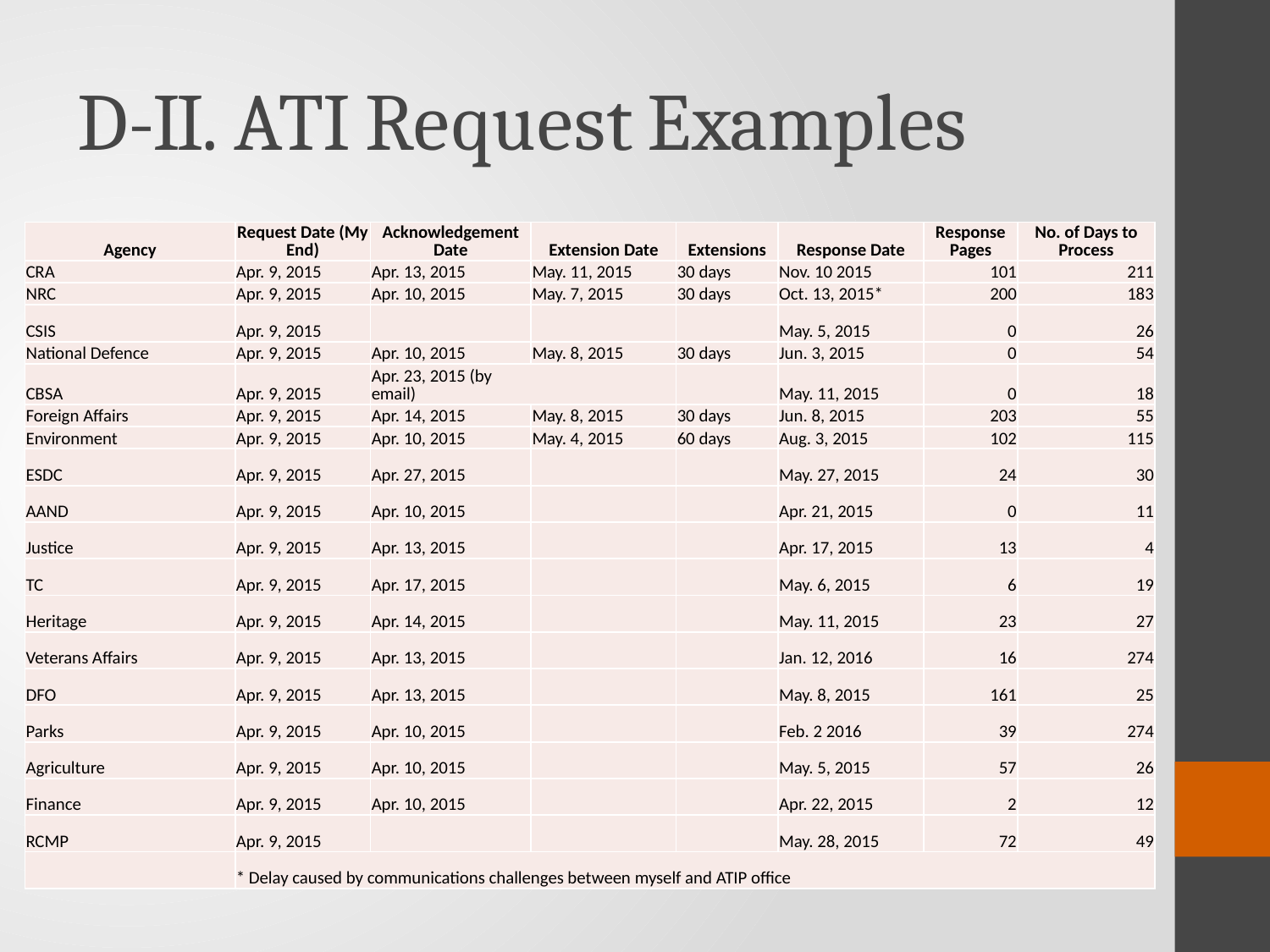

# D-II. ATI Request Examples
| Agency | Request Date (My End) | Acknowledgement Date | Extension Date | Extensions | Response Date | Response Pages | No. of Days to Process |
| --- | --- | --- | --- | --- | --- | --- | --- |
| CRA | Apr. 9, 2015 | Apr. 13, 2015 | May. 11, 2015 | 30 days | Nov. 10 2015 | 101 | 211 |
| NRC | Apr. 9, 2015 | Apr. 10, 2015 | May. 7, 2015 | 30 days | Oct. 13, 2015\* | 200 | 183 |
| CSIS | Apr. 9, 2015 |  |  |  | May. 5, 2015 | 0 | 26 |
| National Defence | Apr. 9, 2015 | Apr. 10, 2015 | May. 8, 2015 | 30 days | Jun. 3, 2015 | 0 | 54 |
| CBSA | Apr. 9, 2015 | Apr. 23, 2015 (by email) |  |  | May. 11, 2015 | 0 | 18 |
| Foreign Affairs | Apr. 9, 2015 | Apr. 14, 2015 | May. 8, 2015 | 30 days | Jun. 8, 2015 | 203 | 55 |
| Environment | Apr. 9, 2015 | Apr. 10, 2015 | May. 4, 2015 | 60 days | Aug. 3, 2015 | 102 | 115 |
| ESDC | Apr. 9, 2015 | Apr. 27, 2015 |  |  | May. 27, 2015 | 24 | 30 |
| AAND | Apr. 9, 2015 | Apr. 10, 2015 |  |  | Apr. 21, 2015 | 0 | 11 |
| Justice | Apr. 9, 2015 | Apr. 13, 2015 |  |  | Apr. 17, 2015 | 13 | 4 |
| TC | Apr. 9, 2015 | Apr. 17, 2015 |  |  | May. 6, 2015 | 6 | 19 |
| Heritage | Apr. 9, 2015 | Apr. 14, 2015 |  |  | May. 11, 2015 | 23 | 27 |
| Veterans Affairs | Apr. 9, 2015 | Apr. 13, 2015 |  |  | Jan. 12, 2016 | 16 | 274 |
| DFO | Apr. 9, 2015 | Apr. 13, 2015 |  |  | May. 8, 2015 | 161 | 25 |
| Parks | Apr. 9, 2015 | Apr. 10, 2015 |  |  | Feb. 2 2016 | 39 | 274 |
| Agriculture | Apr. 9, 2015 | Apr. 10, 2015 |  |  | May. 5, 2015 | 57 | 26 |
| Finance | Apr. 9, 2015 | Apr. 10, 2015 |  |  | Apr. 22, 2015 | 2 | 12 |
| RCMP | Apr. 9, 2015 |  |  |  | May. 28, 2015 | 72 | 49 |
|  | \* Delay caused by communications challenges between myself and ATIP office |  |  |  |  |  |  |